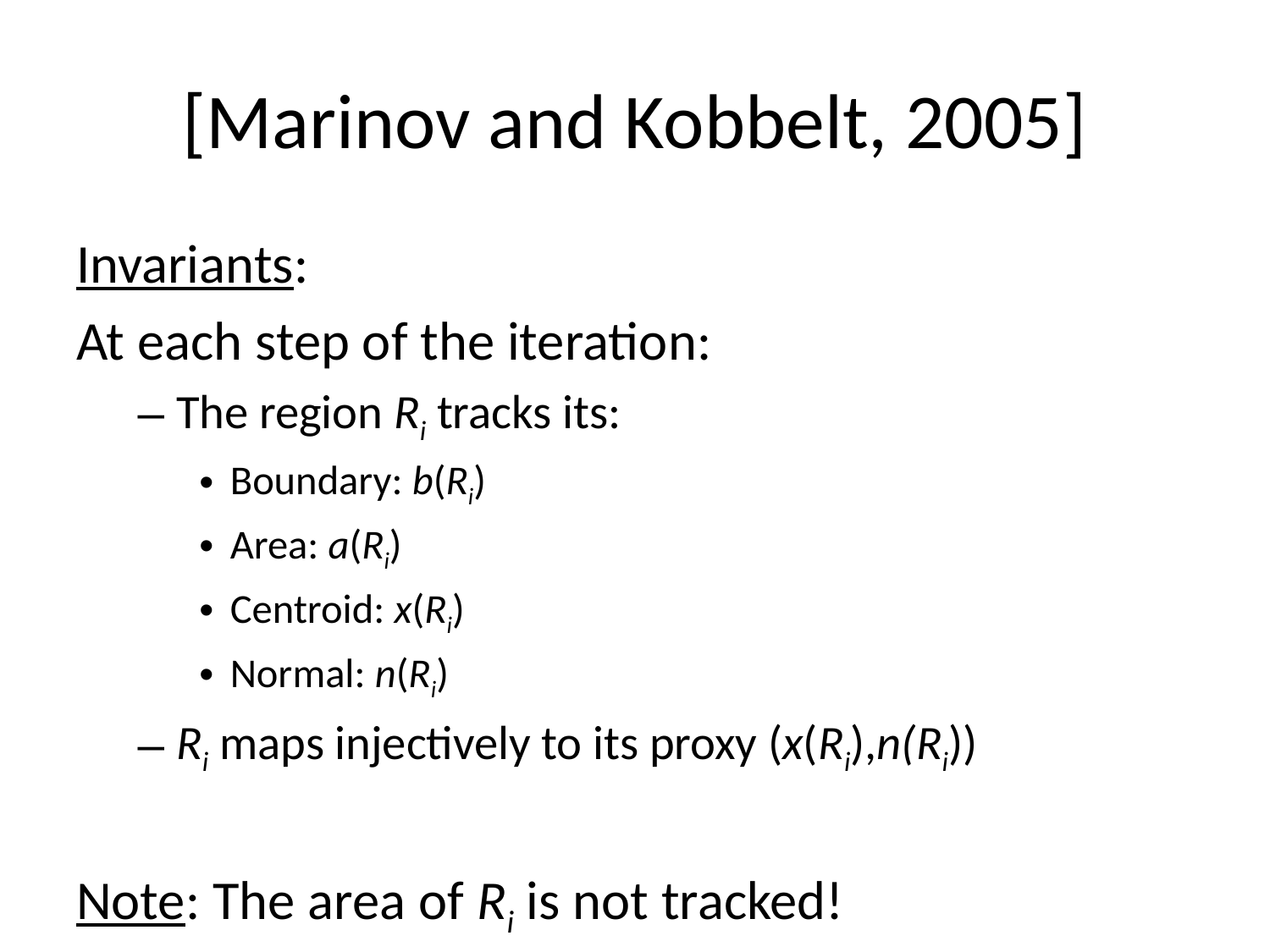

# [Marinov and Kobbelt, 2005]
Invariants:
At each step of the iteration:
The region Ri tracks its:
Boundary: b(Ri)
Area: a(Ri)
Centroid: x(Ri)
Normal: n(Ri)
Ri maps injectively to its proxy (x(Ri),n(Ri))

Note: The area of Ri is not tracked!